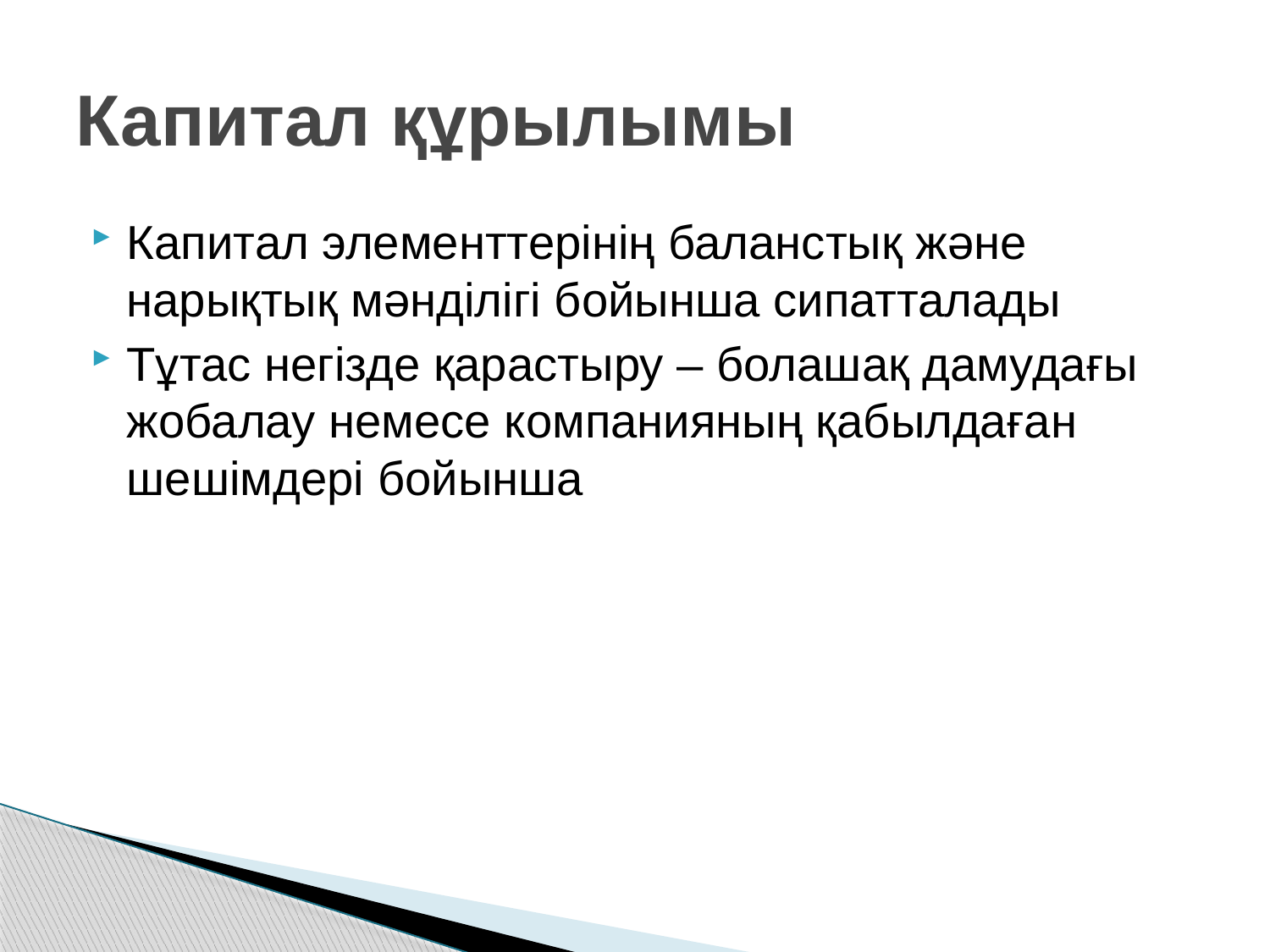

# Капитал құрылымы
Капитал элементтерінің баланстық және нарықтық мәнділігі бойынша сипатталады
Тұтас негізде қарастыру – болашақ дамудағы жобалау немесе компанияның қабылдаған шешімдері бойынша